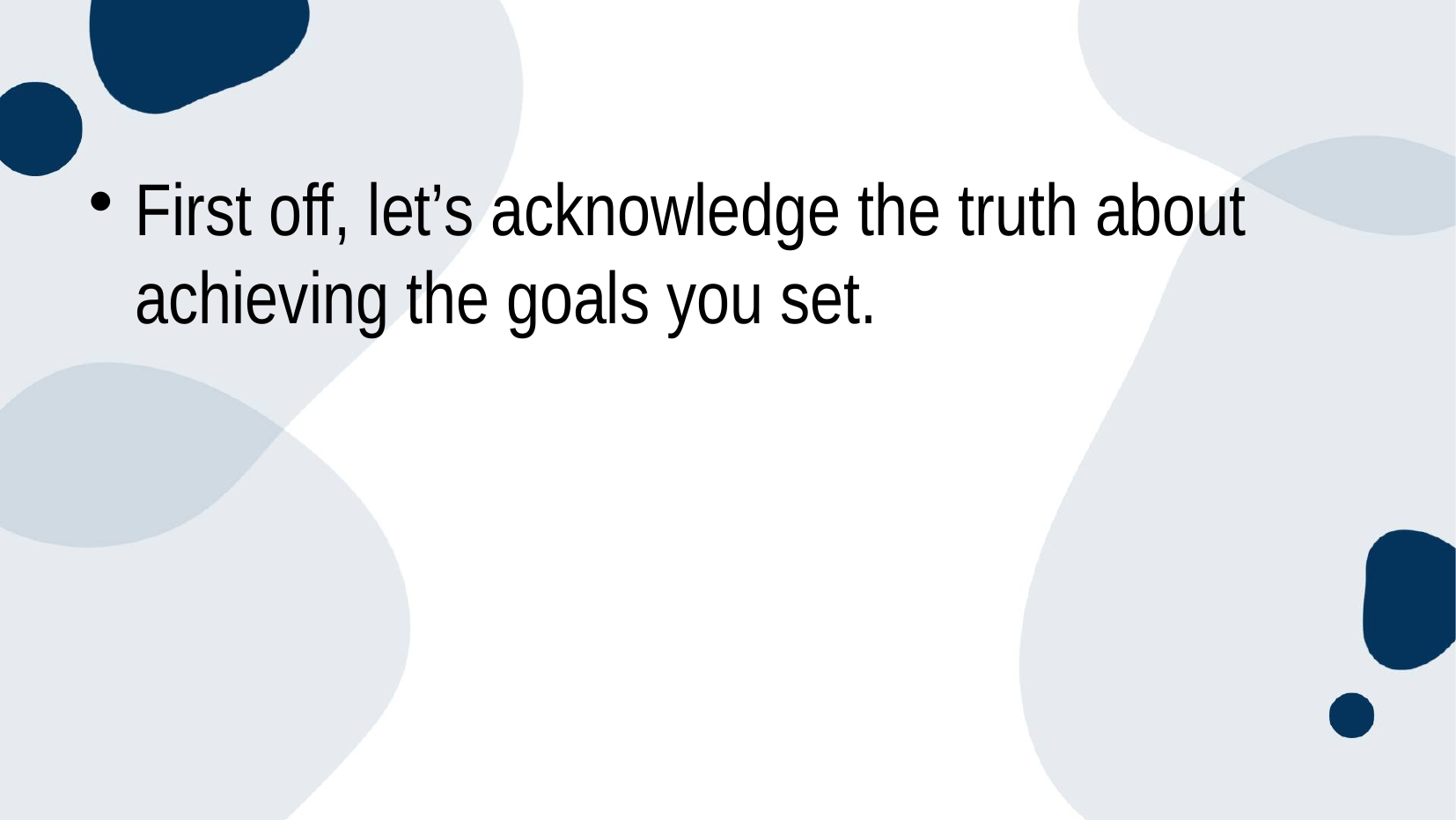

#
First off, let’s acknowledge the truth about achieving the goals you set.